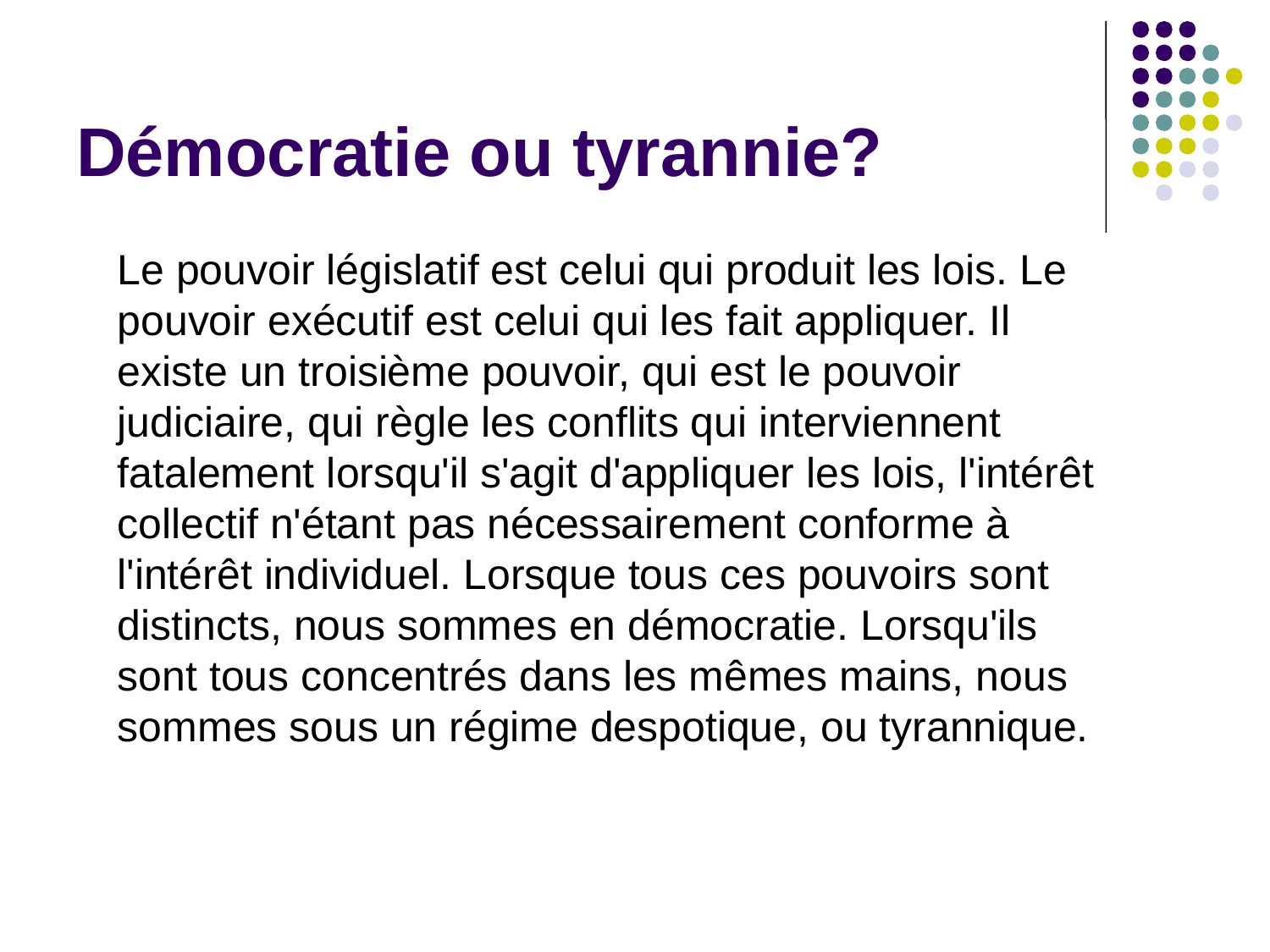

# Démocratie ou tyrannie?
Le pouvoir législatif est celui qui produit les lois. Le pouvoir exécutif est celui qui les fait appliquer. Il existe un troisième pouvoir, qui est le pouvoir judiciaire, qui règle les conflits qui interviennent fatalement lorsqu'il s'agit d'appliquer les lois, l'intérêt collectif n'étant pas nécessairement conforme à l'intérêt individuel. Lorsque tous ces pouvoirs sont distincts, nous sommes en démocratie. Lorsqu'ils sont tous concentrés dans les mêmes mains, nous sommes sous un régime despotique, ou tyrannique.